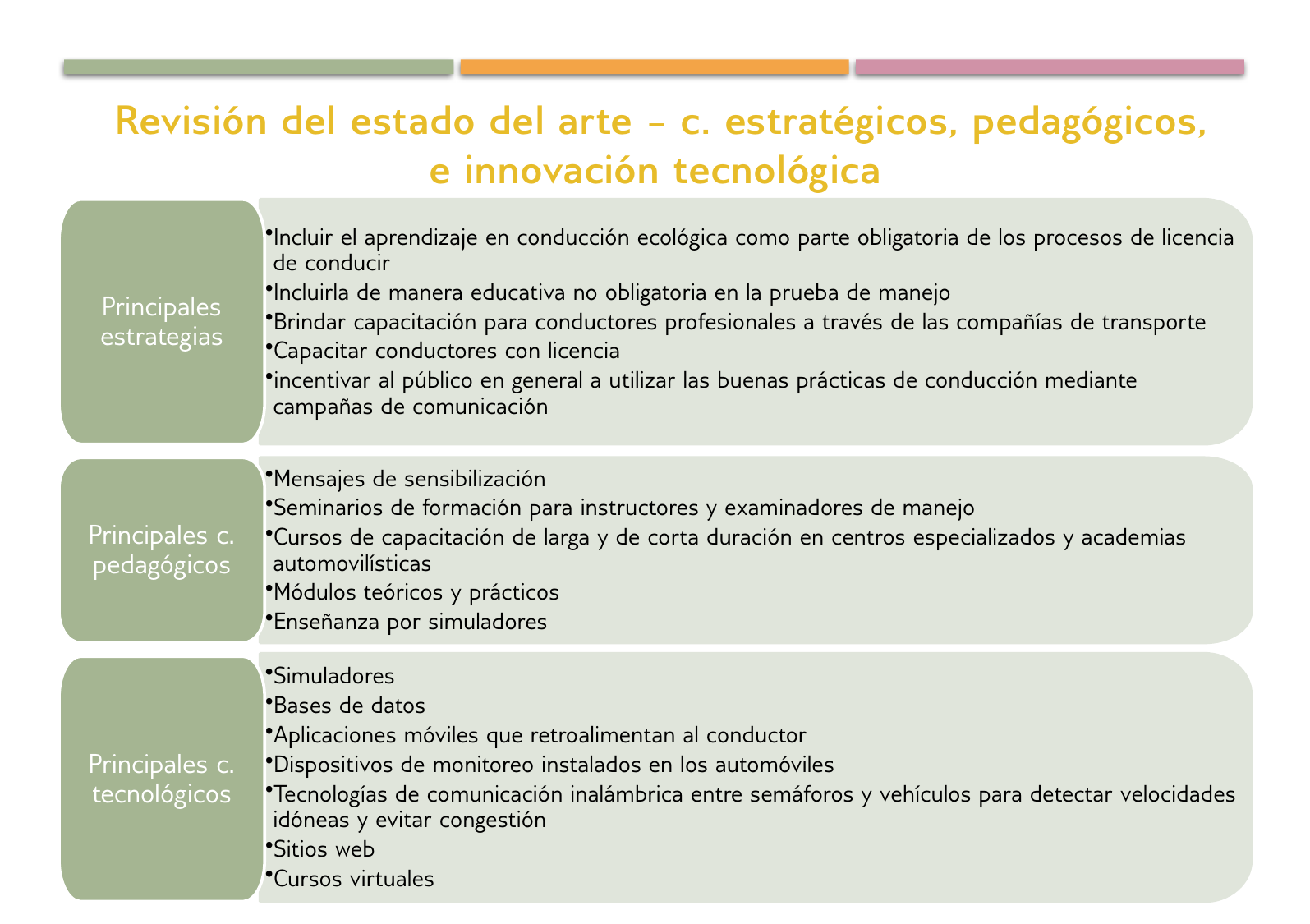

Revisión del estado del arte – c. estratégicos, pedagógicos, e innovación tecnológica
Principales estrategias
Incluir el aprendizaje en conducción ecológica como parte obligatoria de los procesos de licencia de conducir
Incluirla de manera educativa no obligatoria en la prueba de manejo
Brindar capacitación para conductores profesionales a través de las compañías de transporte
Capacitar conductores con licencia
incentivar al público en general a utilizar las buenas prácticas de conducción mediante campañas de comunicación
Principales c. pedagógicos
Mensajes de sensibilización
Seminarios de formación para instructores y examinadores de manejo
Cursos de capacitación de larga y de corta duración en centros especializados y academias automovilísticas
Módulos teóricos y prácticos
Enseñanza por simuladores
Simuladores
Bases de datos
Aplicaciones móviles que retroalimentan al conductor
Dispositivos de monitoreo instalados en los automóviles
Tecnologías de comunicación inalámbrica entre semáforos y vehículos para detectar velocidades idóneas y evitar congestión
Sitios web
Cursos virtuales
Principales c. tecnológicos
11